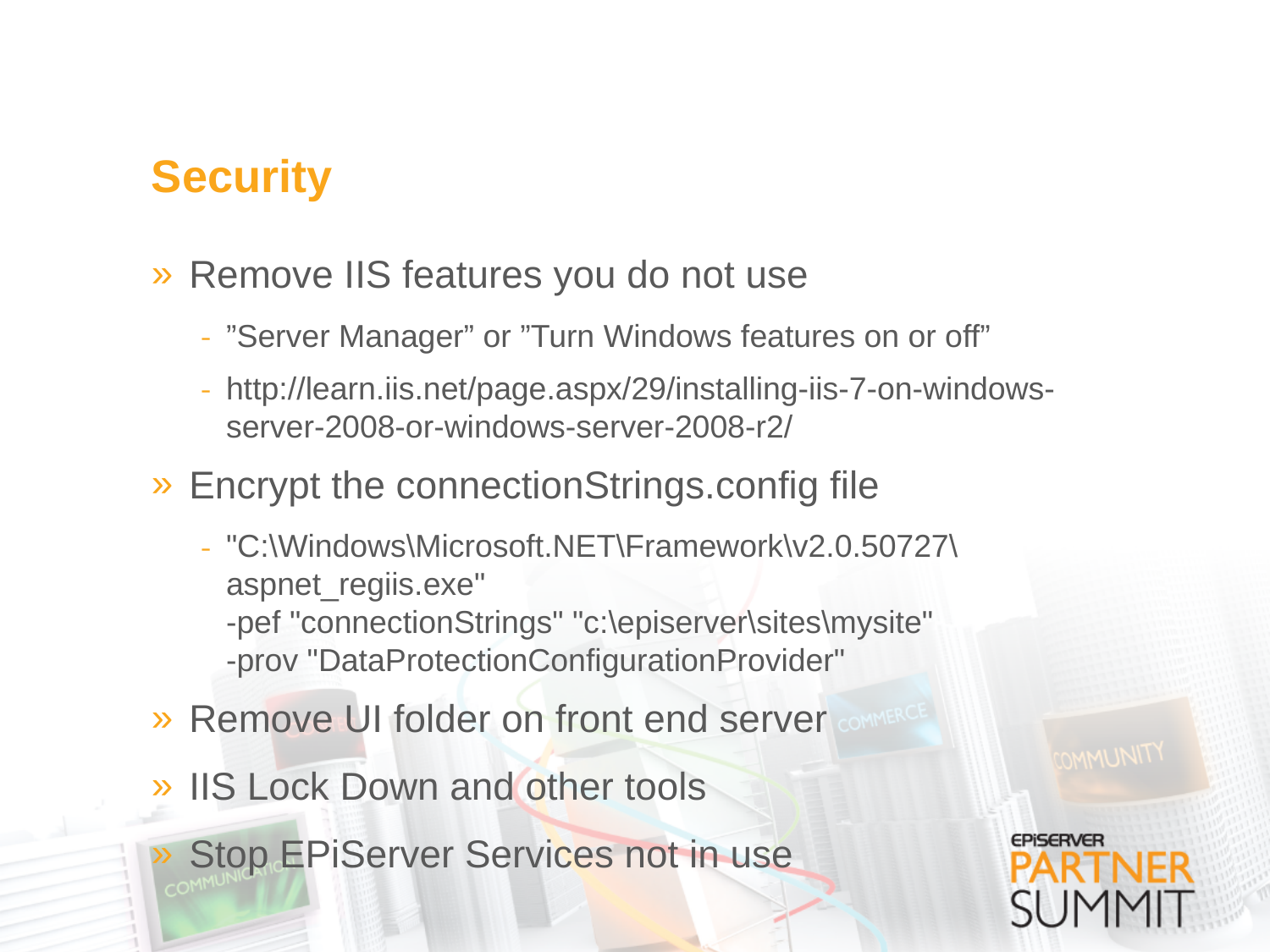

# Security
Remove IIS features you do not use
”Server Manager” or ”Turn Windows features on or off”
http://learn.iis.net/page.aspx/29/installing-iis-7-on-windows-server-2008-or-windows-server-2008-r2/
Encrypt the connectionStrings.config file
"C:\Windows\Microsoft.NET\Framework\v2.0.50727\aspnet_regiis.exe"
-pef "connectionStrings" "c:\episerver\sites\mysite"
-prov "DataProtectionConfigurationProvider"
Remove UI folder on front end server
IIS Lock Down and other tools
Stop EPiServer Services not in use